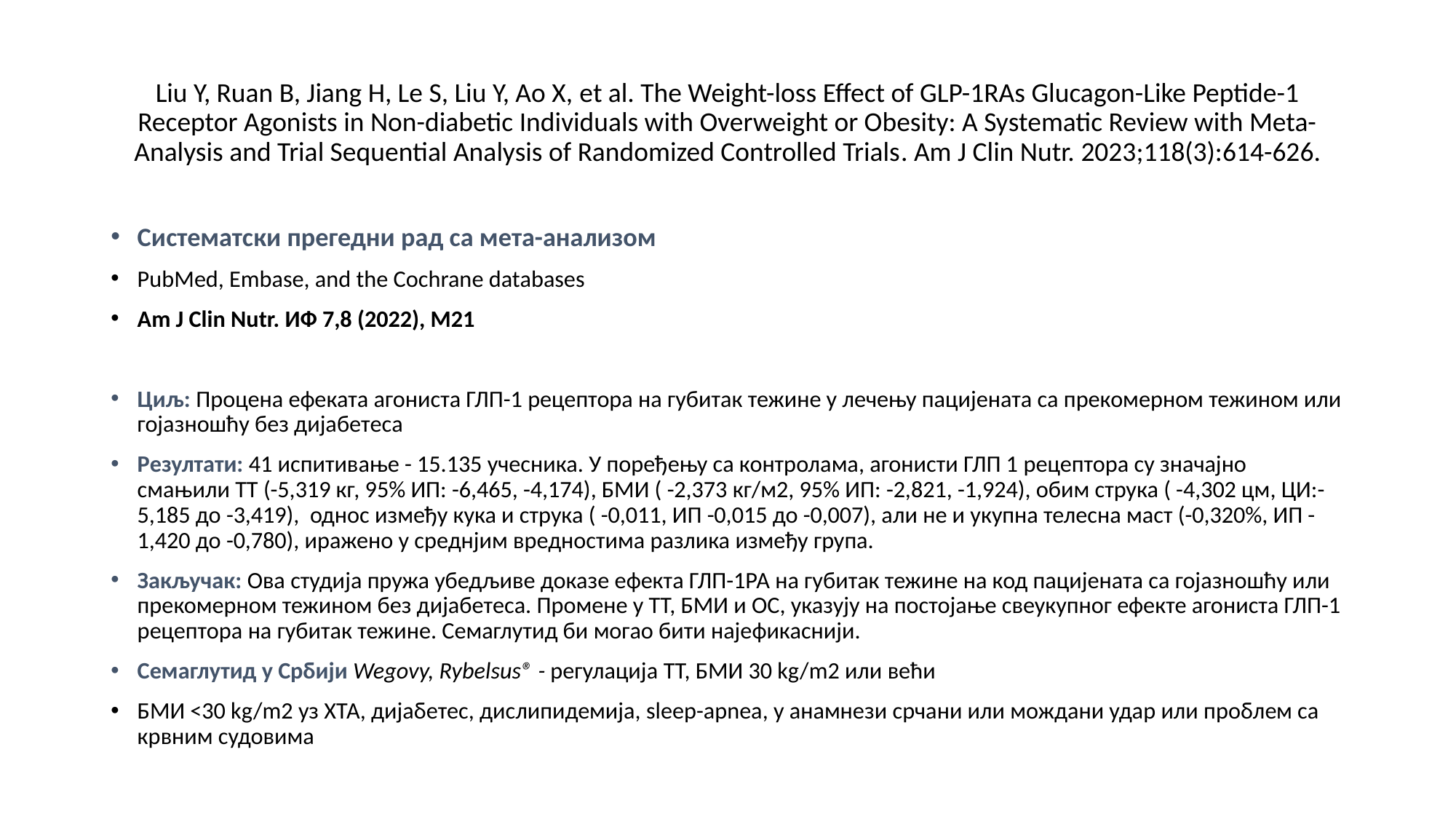

# Liu Y, Ruan B, Jiang H, Le S, Liu Y, Ao X, et al. The Weight-loss Effect of GLP-1RAs Glucagon-Like Peptide-1 Receptor Agonists in Non-diabetic Individuals with Overweight or Obesity: A Systematic Review with Meta-Analysis and Trial Sequential Analysis of Randomized Controlled Trials. Am J Clin Nutr. 2023;118(3):614-626.
Систематски прегедни рад са мета-анализом
PubMed, Embase, and the Cochrane databases
Am J Clin Nutr. ИФ 7,8 (2022), М21

Циљ: Процена ефеката агониста ГЛП-1 рецептора на губитак тежине у лечењу пацијената са прекомерном тежином или гојазношћу без дијабетеса
Резултати: 41 испитивање - 15.135 учесника. У поређењу са контролама, aгонисти ГЛП 1 рецептора су значајно смањили ТТ (-5,319 кг, 95% ИП: -6,465, -4,174), БМИ ( -2,373 кг/м2, 95% ИП: -2,821, -1,924), обим струка ( -4,302 цм, ЦИ:-5,185 до -3,419),  однос између кука и струка ( -0,011, ИП -0,015 до -0,007), али не и укупна телесна маст (-0,320%, ИП -1,420 до -0,780), иражено у среднјим вредностима разлика између група.
Закључак: Ова студија пружа убедљиве доказе ефекта ГЛП-1РА на губитак тежине на код пацијената са гојазношћу или прекомерном тежином без дијабетеса. Промене у ТТ, БМИ и ОС, указују на постојање свеукупног ефекте агониста ГЛП-1 рецептора на губитак тежине. Семаглутид би могао бити најефикаснији.
Семаглутид у Србији Wegovy, Rybelsus® - регулација ТТ, БМИ 30 kg/m2 или већи
БМИ <30 kg/m2 уз ХТА, дијабетес, дислипидемија, sleep-apnea, у анамнези срчани или мождани удар или проблем са крвним судовима